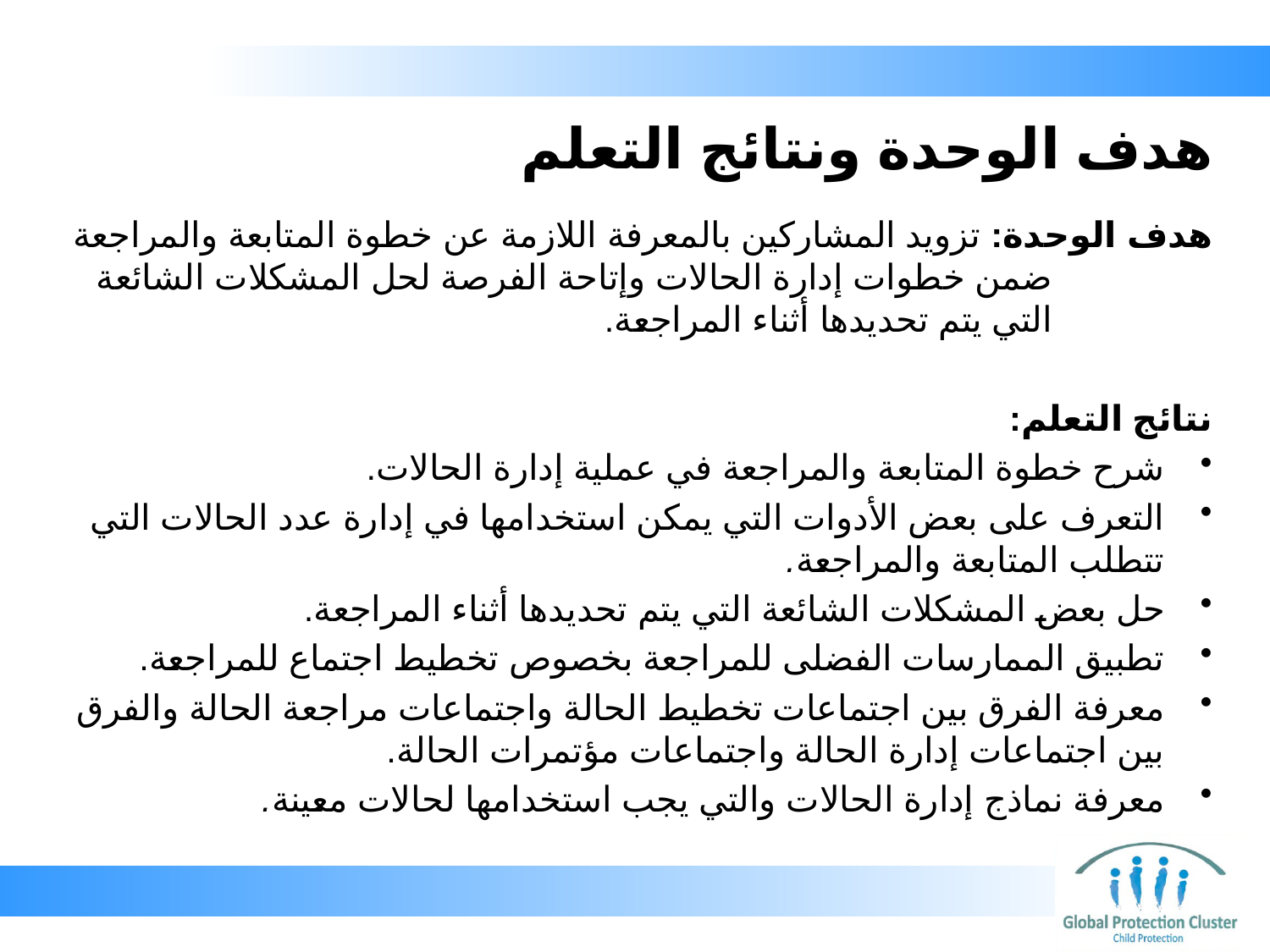

# هدف الوحدة ونتائج التعلم
هدف الوحدة: تزويد المشاركين بالمعرفة اللازمة عن خطوة المتابعة والمراجعة ضمن خطوات إدارة الحالات وإتاحة الفرصة لحل المشكلات الشائعة التي يتم تحديدها أثناء المراجعة.

نتائج التعلم:
شرح خطوة المتابعة والمراجعة في عملية إدارة الحالات.
التعرف على بعض الأدوات التي يمكن استخدامها في إدارة عدد الحالات التي تتطلب المتابعة والمراجعة.
حل بعض المشكلات الشائعة التي يتم تحديدها أثناء المراجعة.
تطبيق الممارسات الفضلى للمراجعة بخصوص تخطيط اجتماع للمراجعة.
معرفة الفرق بين اجتماعات تخطيط الحالة واجتماعات مراجعة الحالة والفرق بين اجتماعات إدارة الحالة واجتماعات مؤتمرات الحالة.
معرفة نماذج إدارة الحالات والتي يجب استخدامها لحالات معينة.